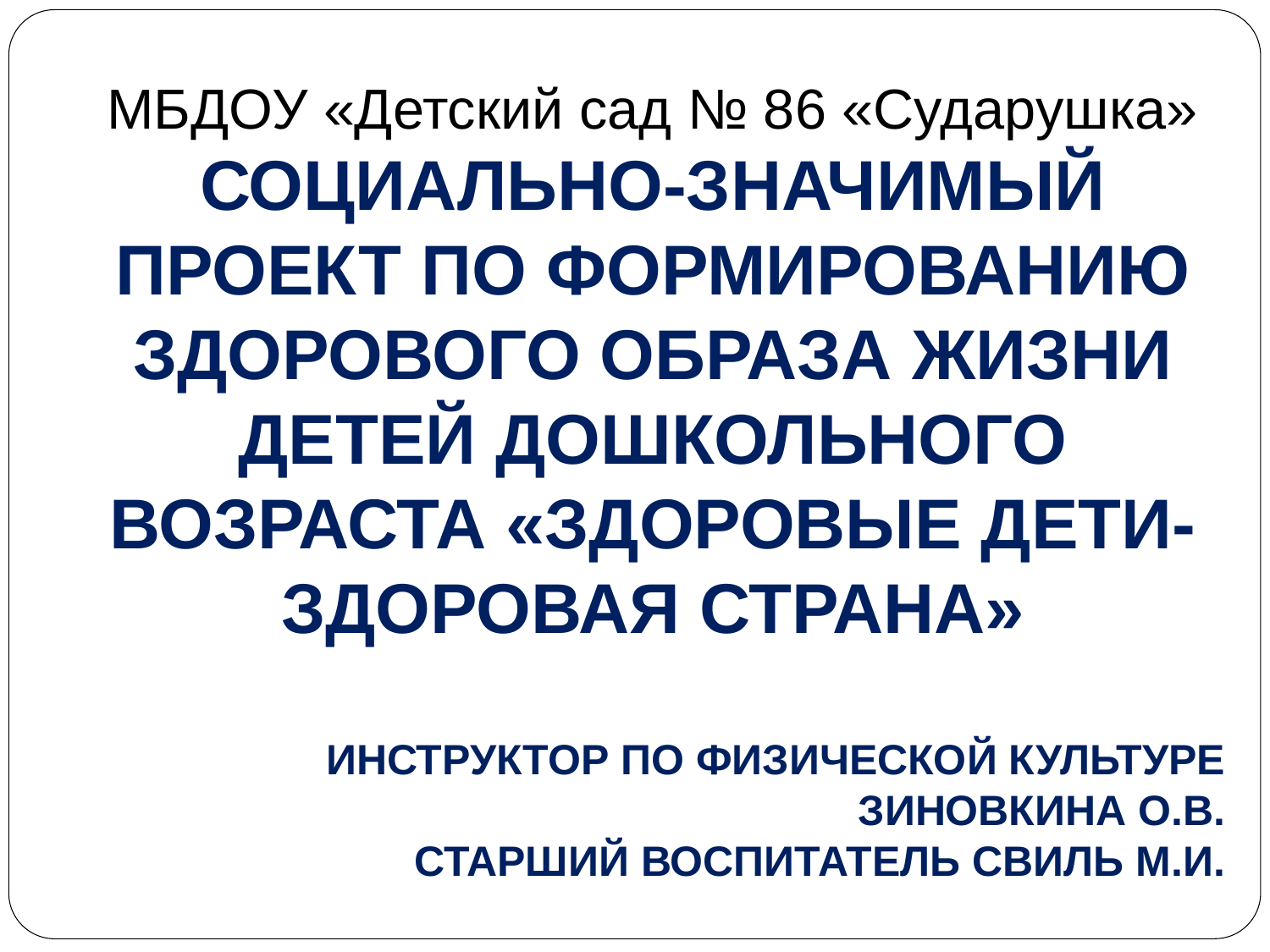

МБДОУ «Детский сад № 86 «Сударушка»
Социально-значимый проект по формированию здорового образа жизни детей дошкольного возраста «Здоровые дети-
здоровая страна»

Инструктор по физической культуре
 Зиновкина О.В.
Старший воспитатель Свиль М.И.